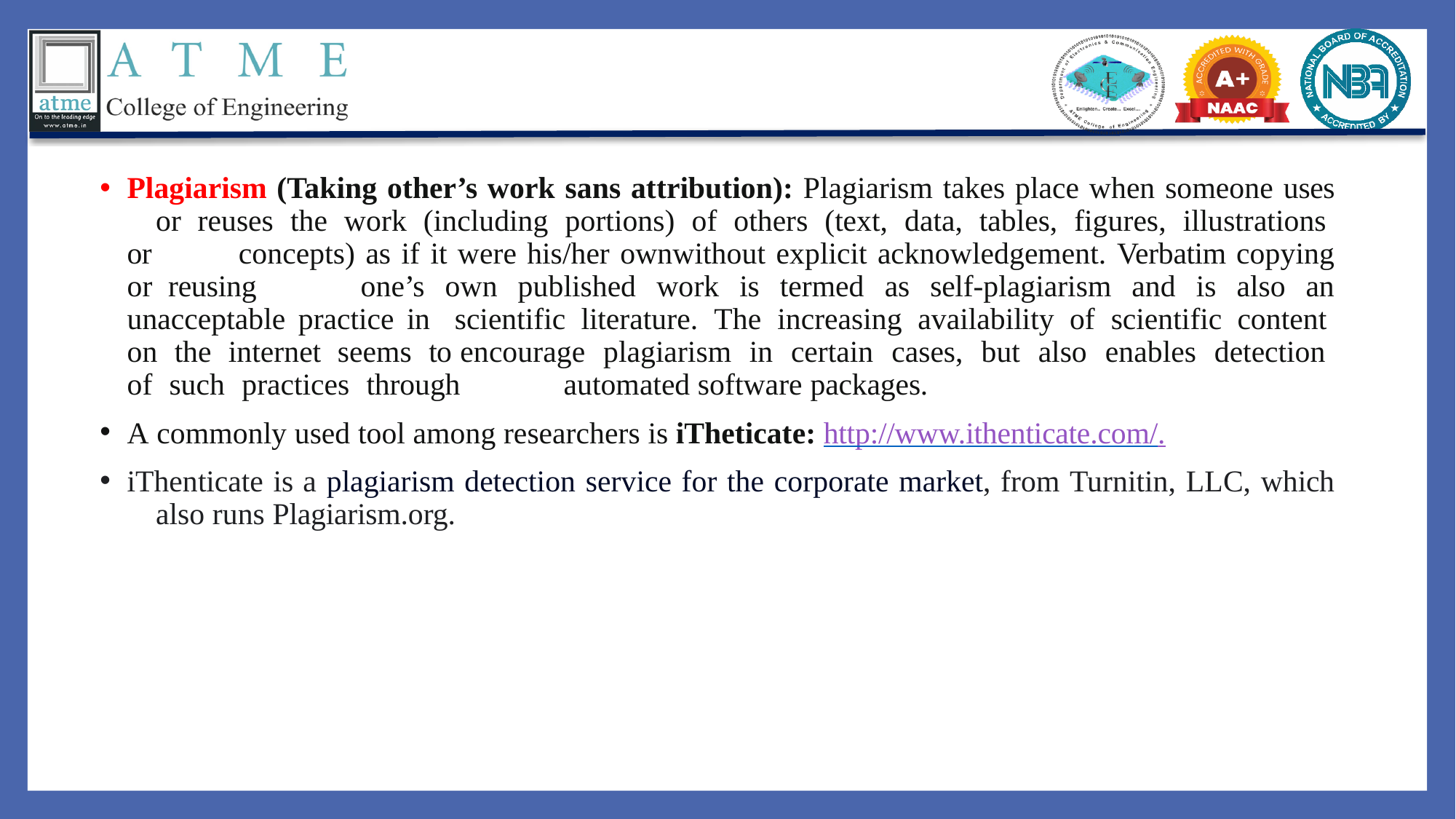

Plagiarism (Taking other’s work sans attribution): Plagiarism takes place when someone uses 	or  reuses  the  work  (including  portions)  of  others  (text,  data,  tables,  figures,  illustrations  or 	concepts) as if it were his/her ownwithout explicit acknowledgement. Verbatim copying or reusing 	one’s own published work is termed as self-plagiarism and is also an unacceptable practice in 	scientific  literature.  The  increasing  availability  of  scientific content  on  the  internet  seems  to 	encourage  plagiarism  in  certain  cases,  but  also  enables  detection  of  such  practices  through 	automated software packages.
A commonly used tool among researchers is iTheticate: http://www.ithenticate.com/.
iThenticate is a plagiarism detection service for the corporate market, from Turnitin, LLC, which 	also runs Plagiarism.org.